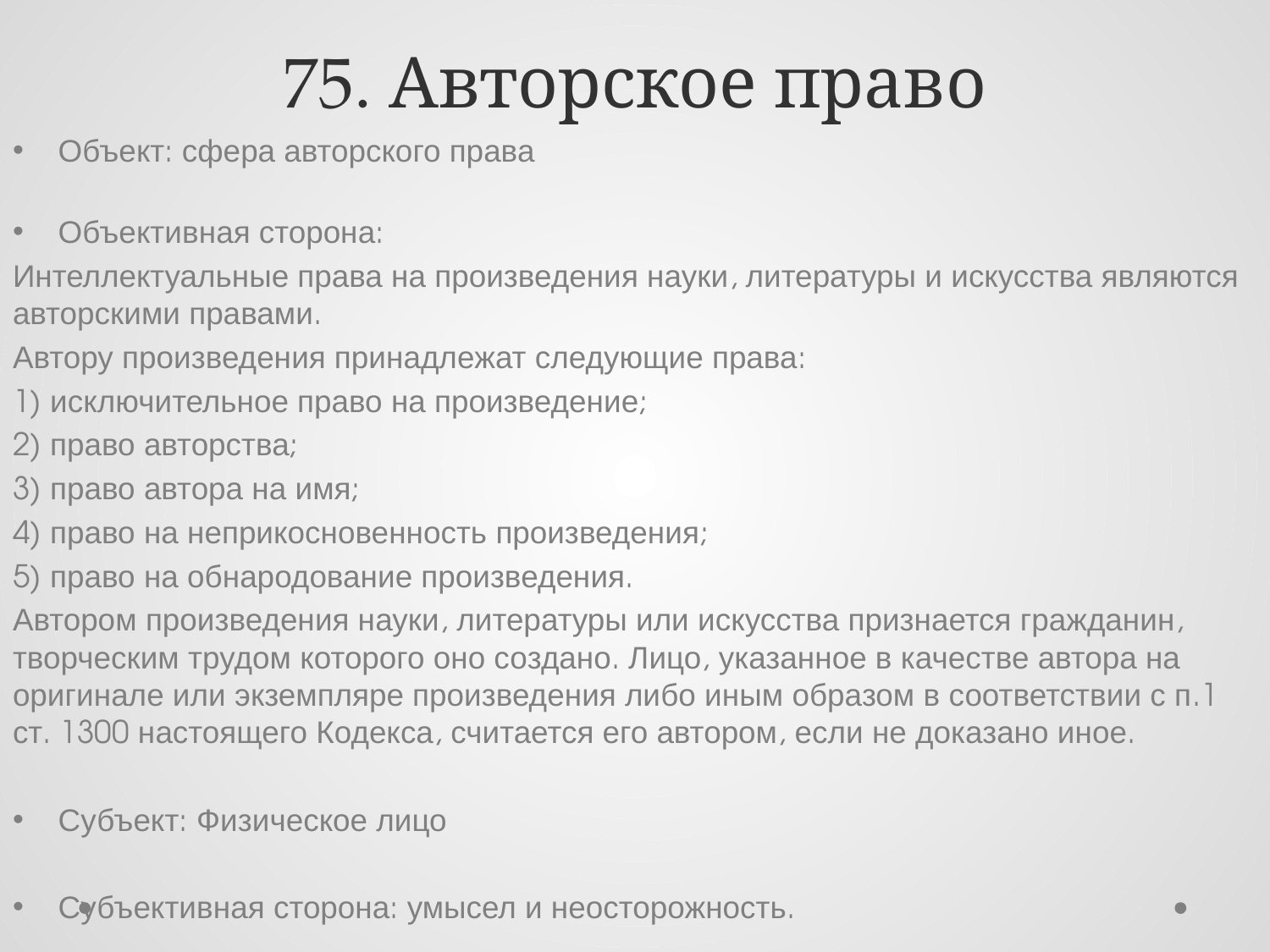

# 75. Авторское право
Объект: сфера авторского права
Объективная сторона:
Интеллектуальные права на произведения науки, литературы и искусства являются авторскими правами.
Автору произведения принадлежат следующие права:
1) исключительное право на произведение;
2) право авторства;
3) право автора на имя;
4) право на неприкосновенность произведения;
5) право на обнародование произведения.
Автором произведения науки, литературы или искусства признается гражданин, творческим трудом которого оно создано. Лицо, указанное в качестве автора на оригинале или экземпляре произведения либо иным образом в соответствии с п.1 ст. 1300 настоящего Кодекса, считается его автором, если не доказано иное.

Субъект: Физическое лицо

Субъективная сторона: умысел и неосторожность.